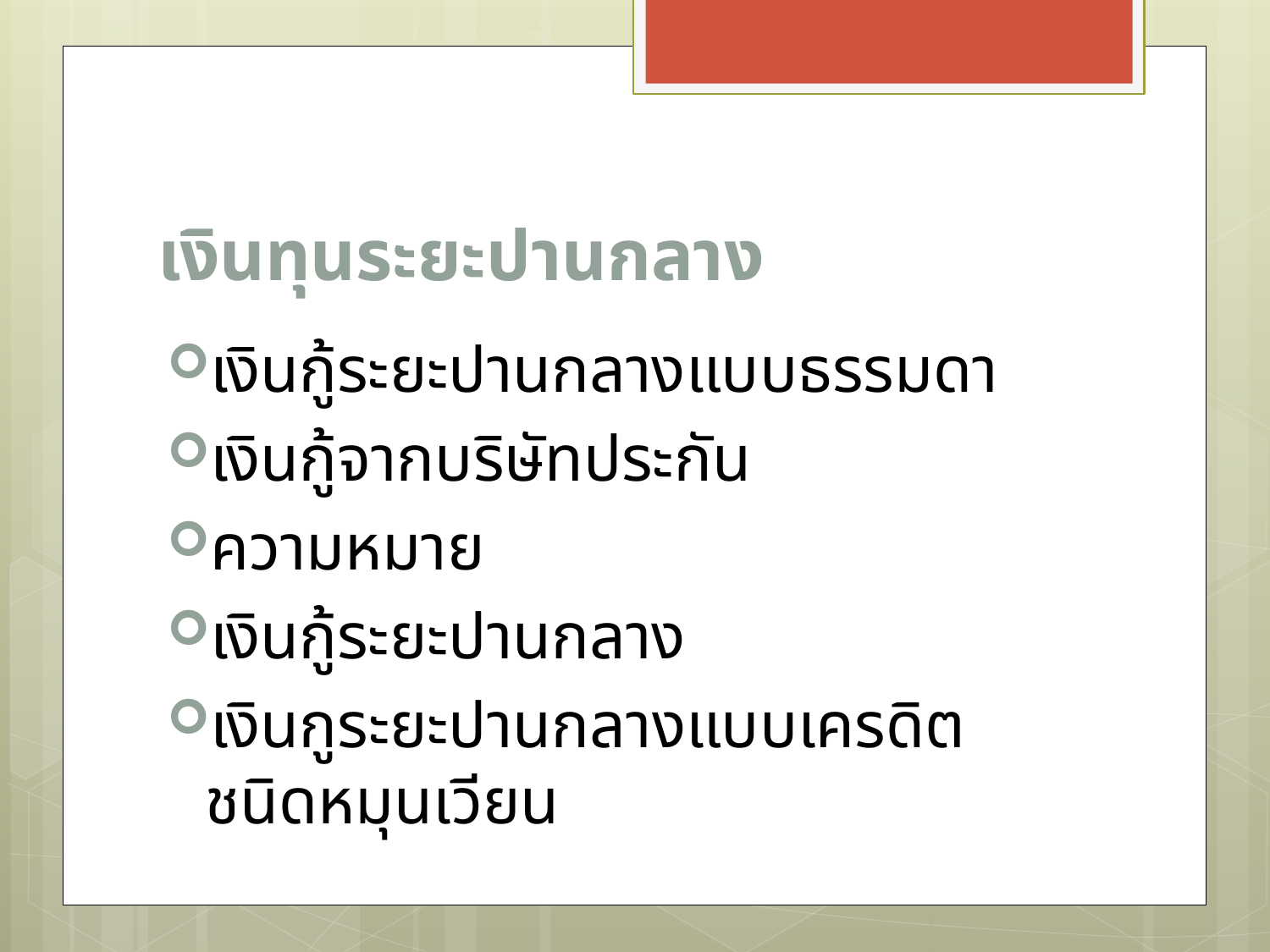

# เงินทุนระยะปานกลาง
เงินกู้ระยะปานกลางแบบธรรมดา
เงินกู้จากบริษัทประกัน
ความหมาย
เงินกู้ระยะปานกลาง
เงินกูระยะปานกลางแบบเครดิตชนิดหมุนเวียน